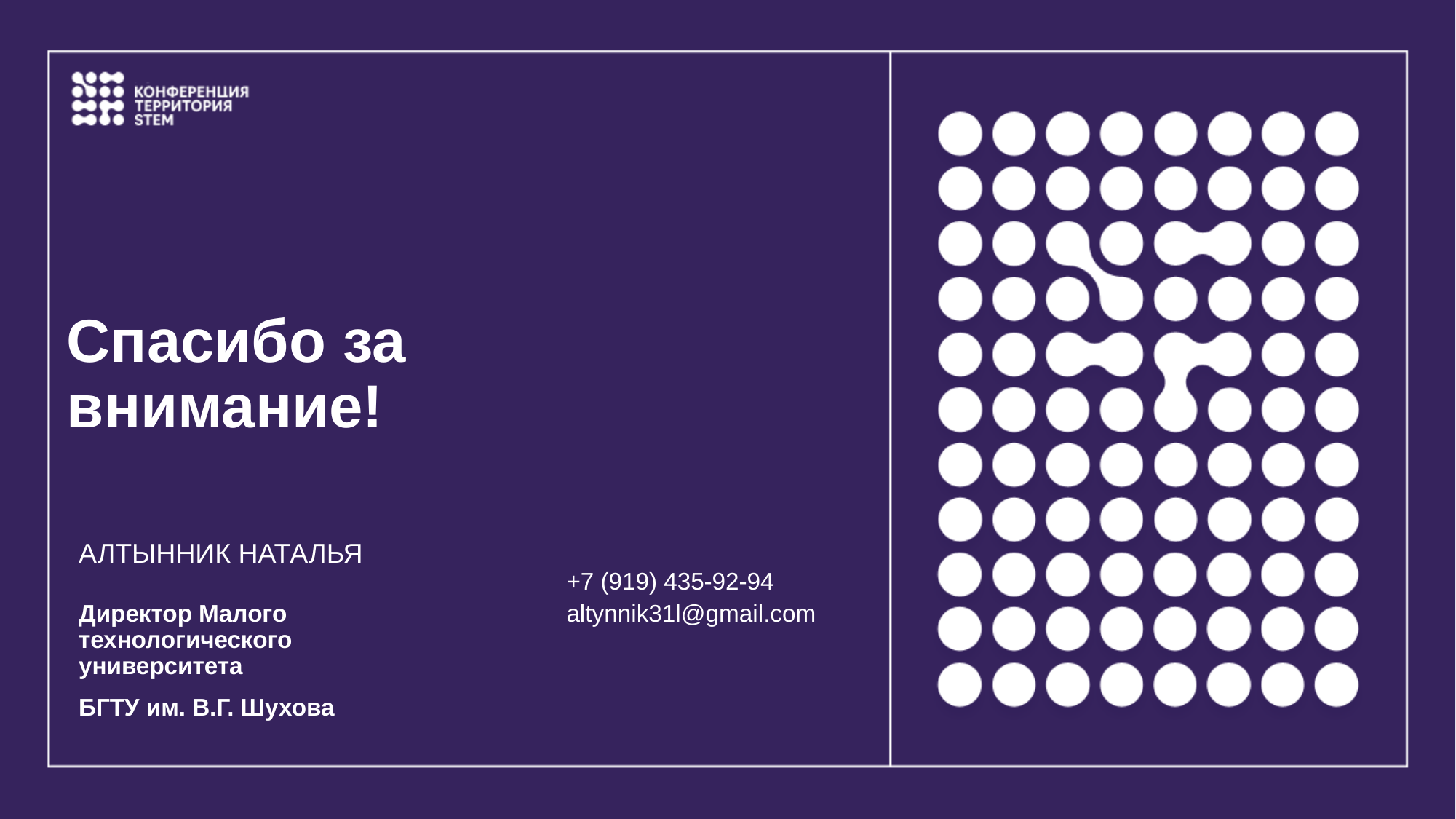

# Спасибо за внимание!
Алтынник Наталья
+7 (919) 435-92-94
Директор Малого технологического университета
БГТУ им. В.Г. Шухова
altynnik31l@gmail.com